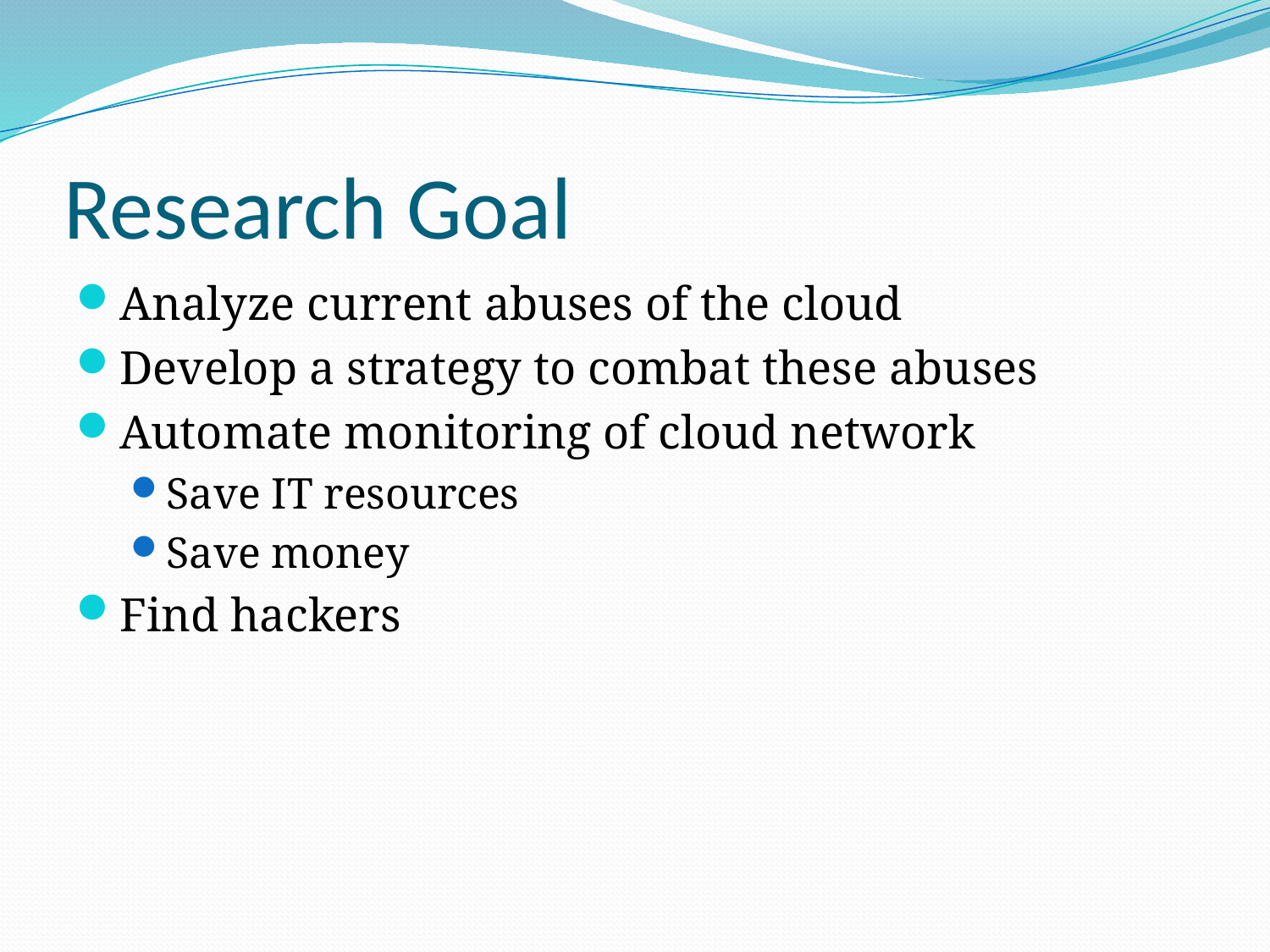

# Research Goal
Analyze current abuses of the cloud
Develop a strategy to combat these abuses
Automate monitoring of cloud network
Save IT resources
Save money
Find hackers